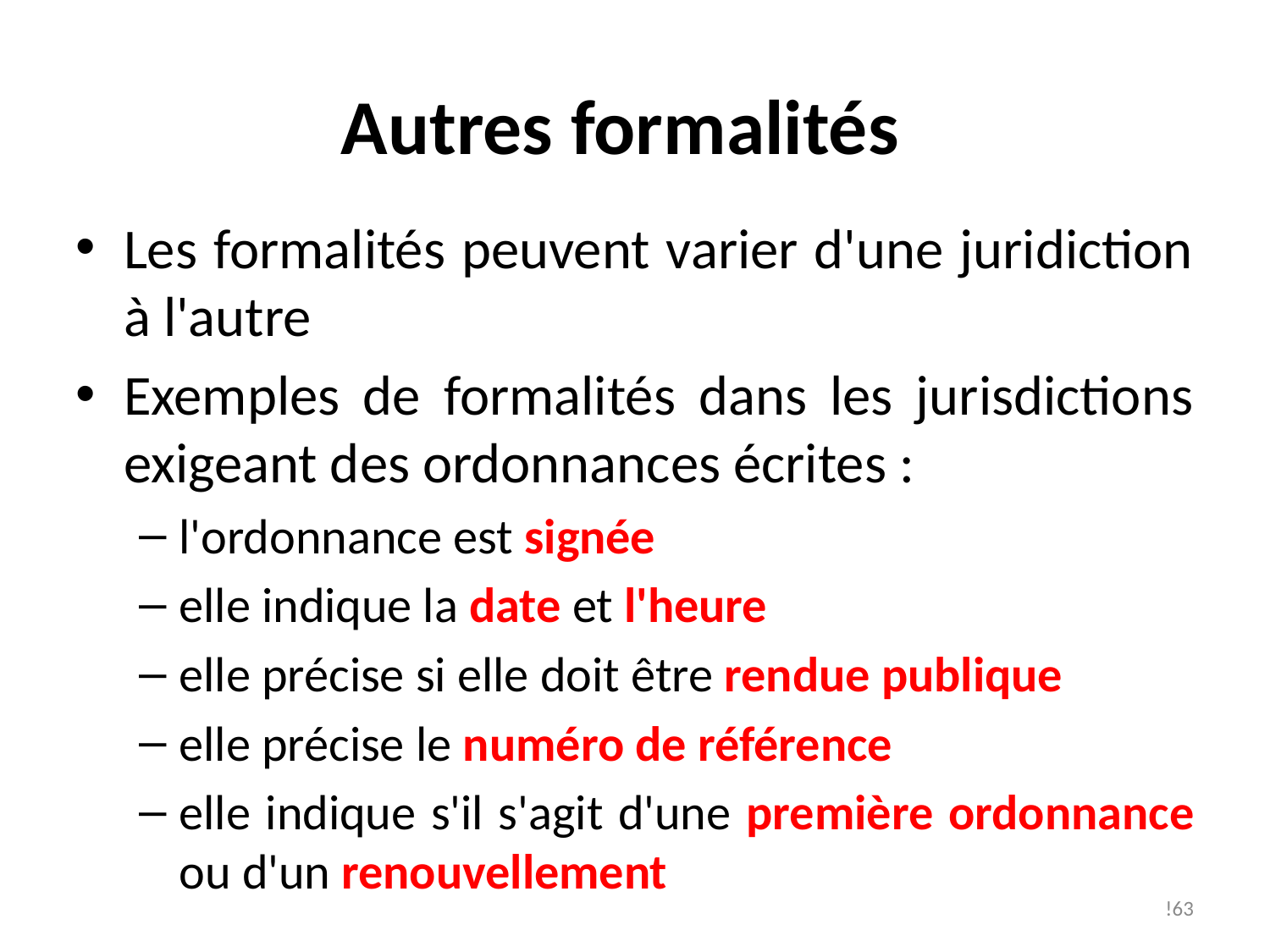

# Autres formalités
Les formalités peuvent varier d'une juridiction à l'autre
Exemples de formalités dans les jurisdictions exigeant des ordonnances écrites :
l'ordonnance est signée
elle indique la date et l'heure
elle précise si elle doit être rendue publique
elle précise le numéro de référence
elle indique s'il s'agit d'une première ordonnance ou d'un renouvellement
!63